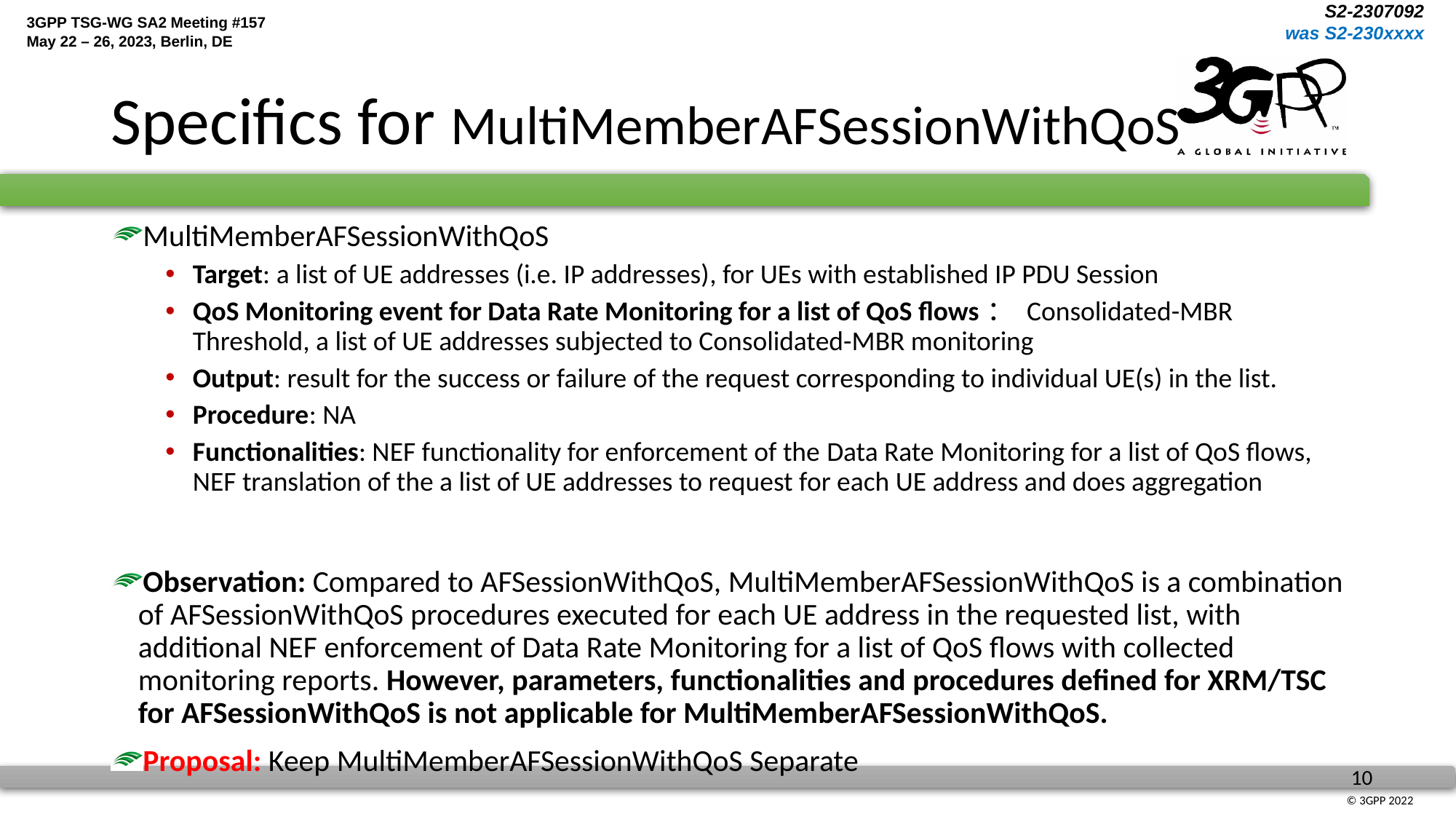

# Specifics for MultiMemberAFSessionWithQoS
MultiMemberAFSessionWithQoS
Target: a list of UE addresses (i.e. IP addresses), for UEs with established IP PDU Session
QoS Monitoring event for Data Rate Monitoring for a list of QoS flows： Consolidated-MBR Threshold, a list of UE addresses subjected to Consolidated-MBR monitoring
Output: result for the success or failure of the request corresponding to individual UE(s) in the list.
Procedure: NA
Functionalities: NEF functionality for enforcement of the Data Rate Monitoring for a list of QoS flows, NEF translation of the a list of UE addresses to request for each UE address and does aggregation

Observation: Compared to AFSessionWithQoS, MultiMemberAFSessionWithQoS is a combination of AFSessionWithQoS procedures executed for each UE address in the requested list, with additional NEF enforcement of Data Rate Monitoring for a list of QoS flows with collected monitoring reports. However, parameters, functionalities and procedures defined for XRM/TSC for AFSessionWithQoS is not applicable for MultiMemberAFSessionWithQoS.
Proposal: Keep MultiMemberAFSessionWithQoS Separate